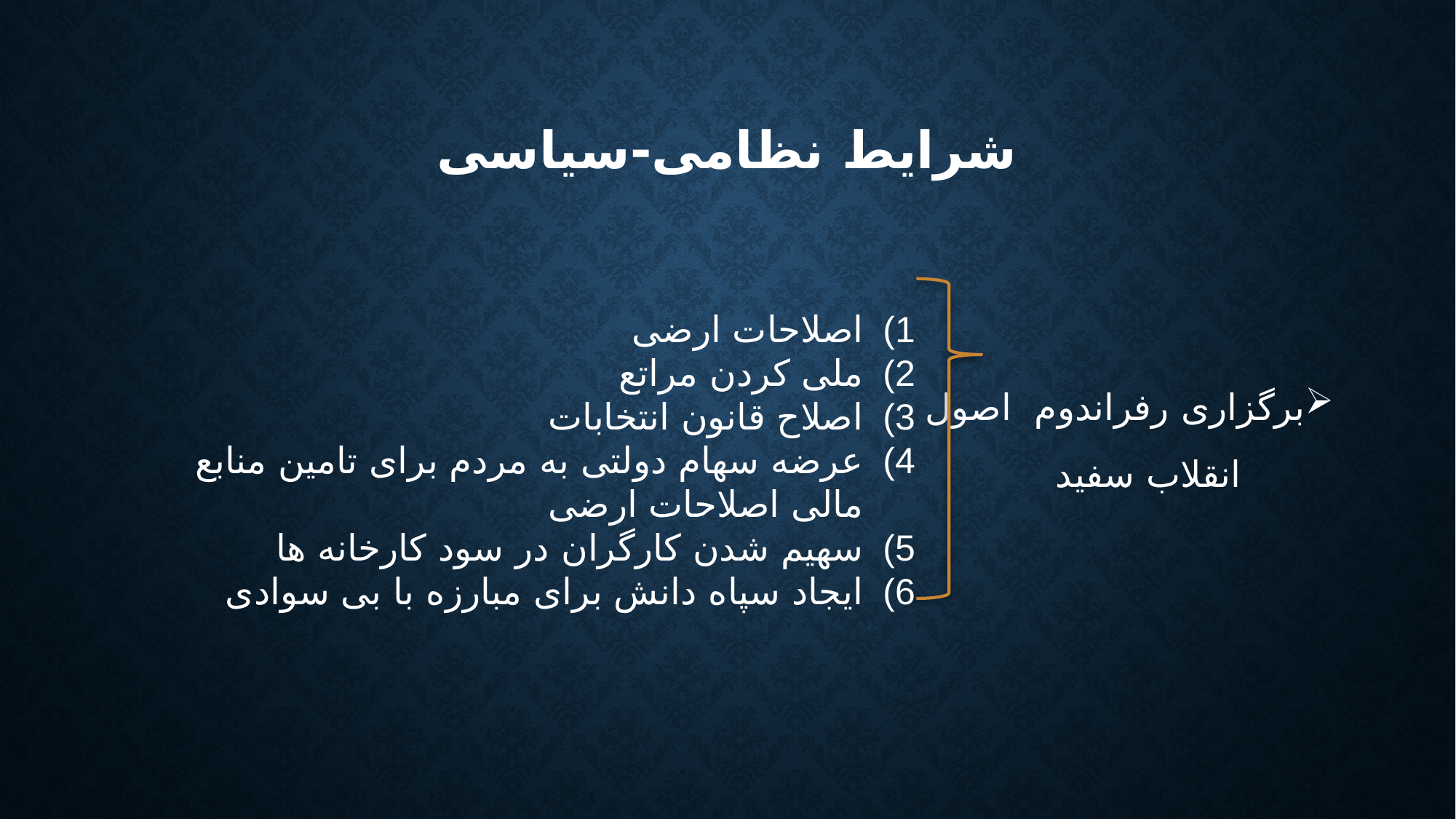

# شرایط نظامی-سیاسی

برگزاری رفراندوم  اصول
        انقلاب سفید

اصلاحات ارضی
ملی کردن مراتع
اصلاح قانون انتخابات
عرضه سهام دولتی به مردم برای تامین منابع مالی اصلاحات ارضی
سهیم شدن کارگران در سود کارخانه ها
ایجاد سپاه دانش برای مبارزه با بی سوادی